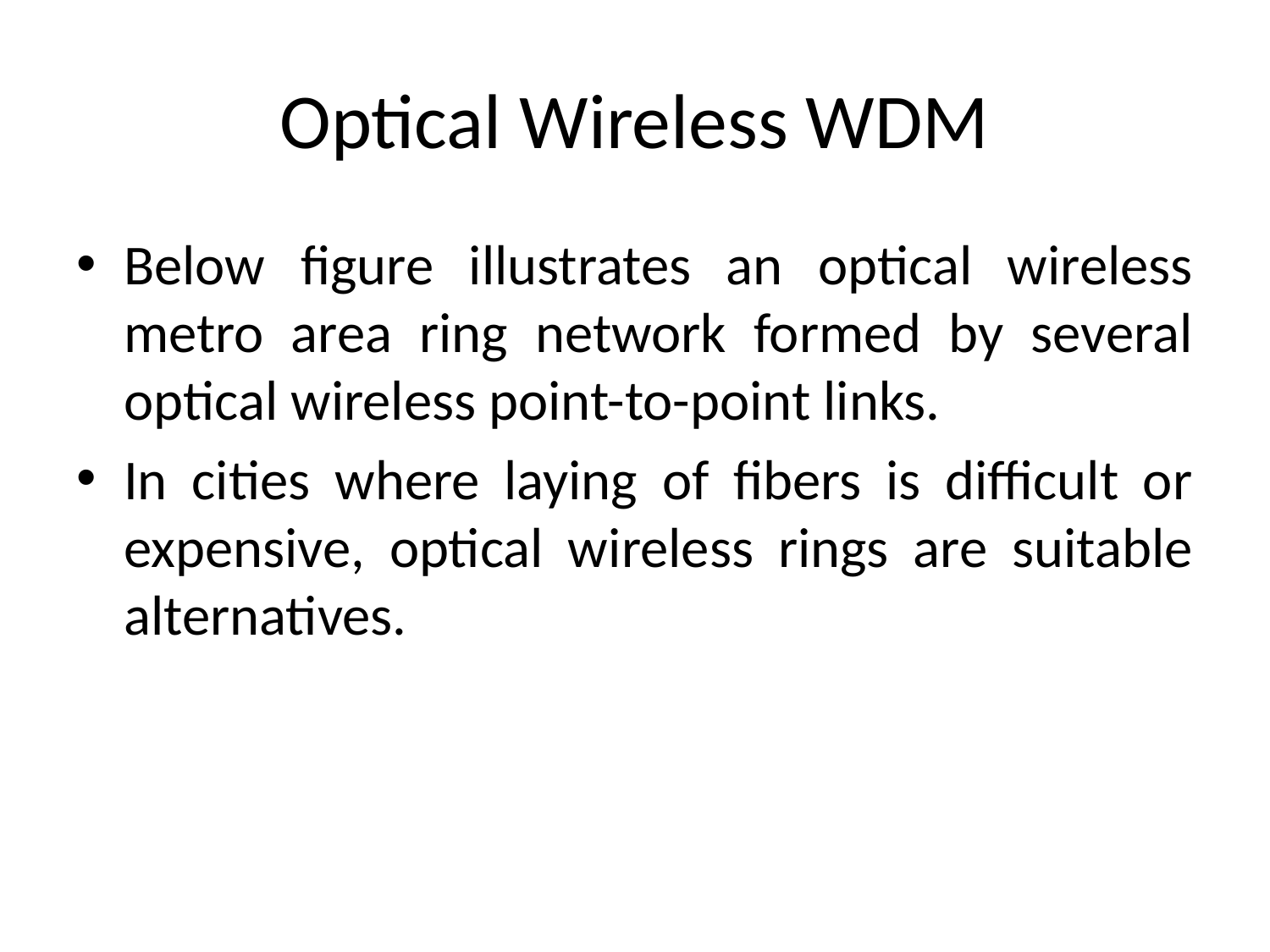

# Optical Wireless WDM
Below figure illustrates an optical wireless metro area ring network formed by several optical wireless point-to-point links.
In cities where laying of fibers is difficult or expensive, optical wireless rings are suitable alternatives.